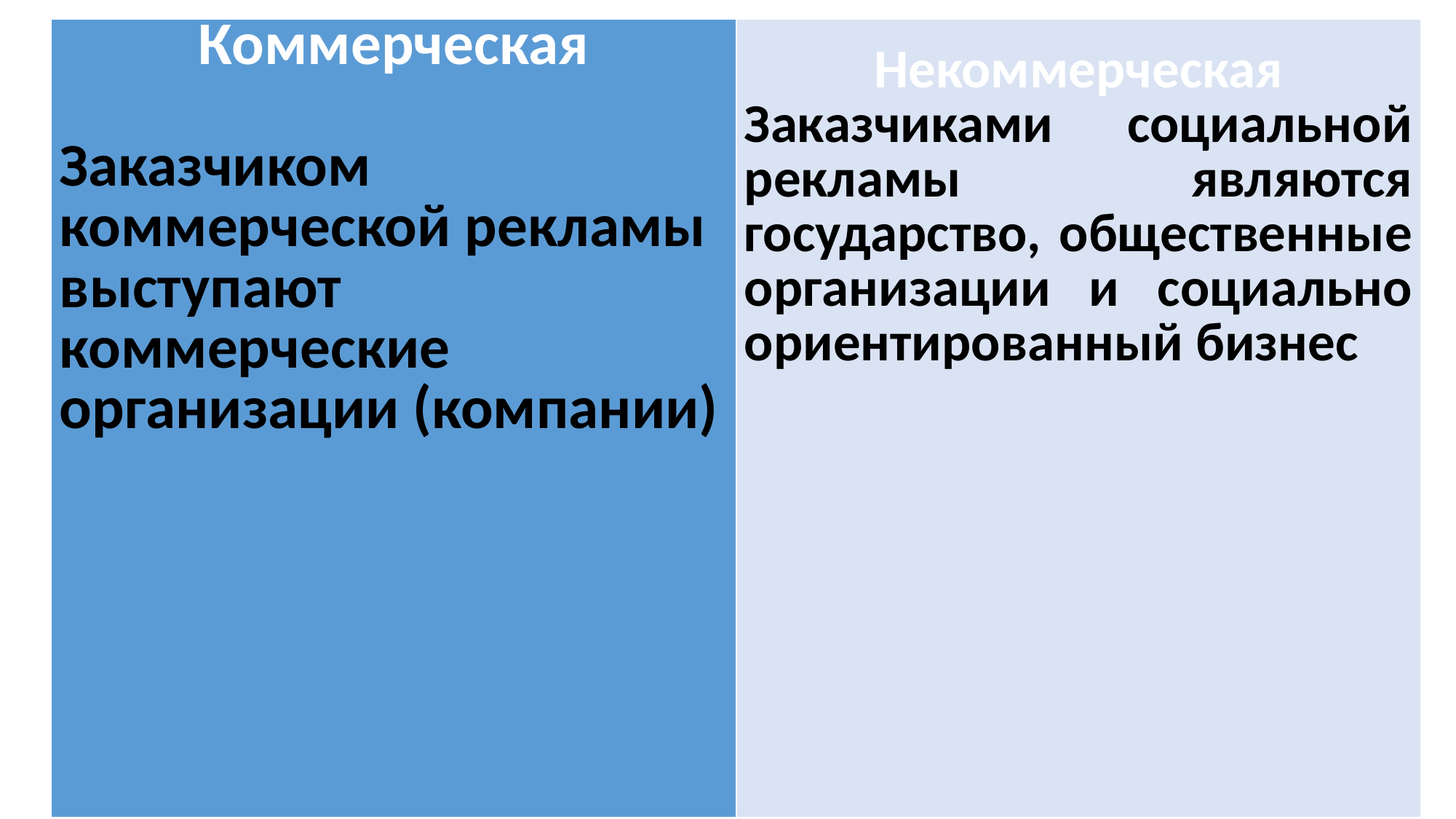

| Коммерческая Заказчиком коммерческой рекламы выступают коммерческие организации (компании) | Некоммерческая Заказчиками социальной рекламы являются государство, общественные организации и социально ориентированный бизнес |
| --- | --- |